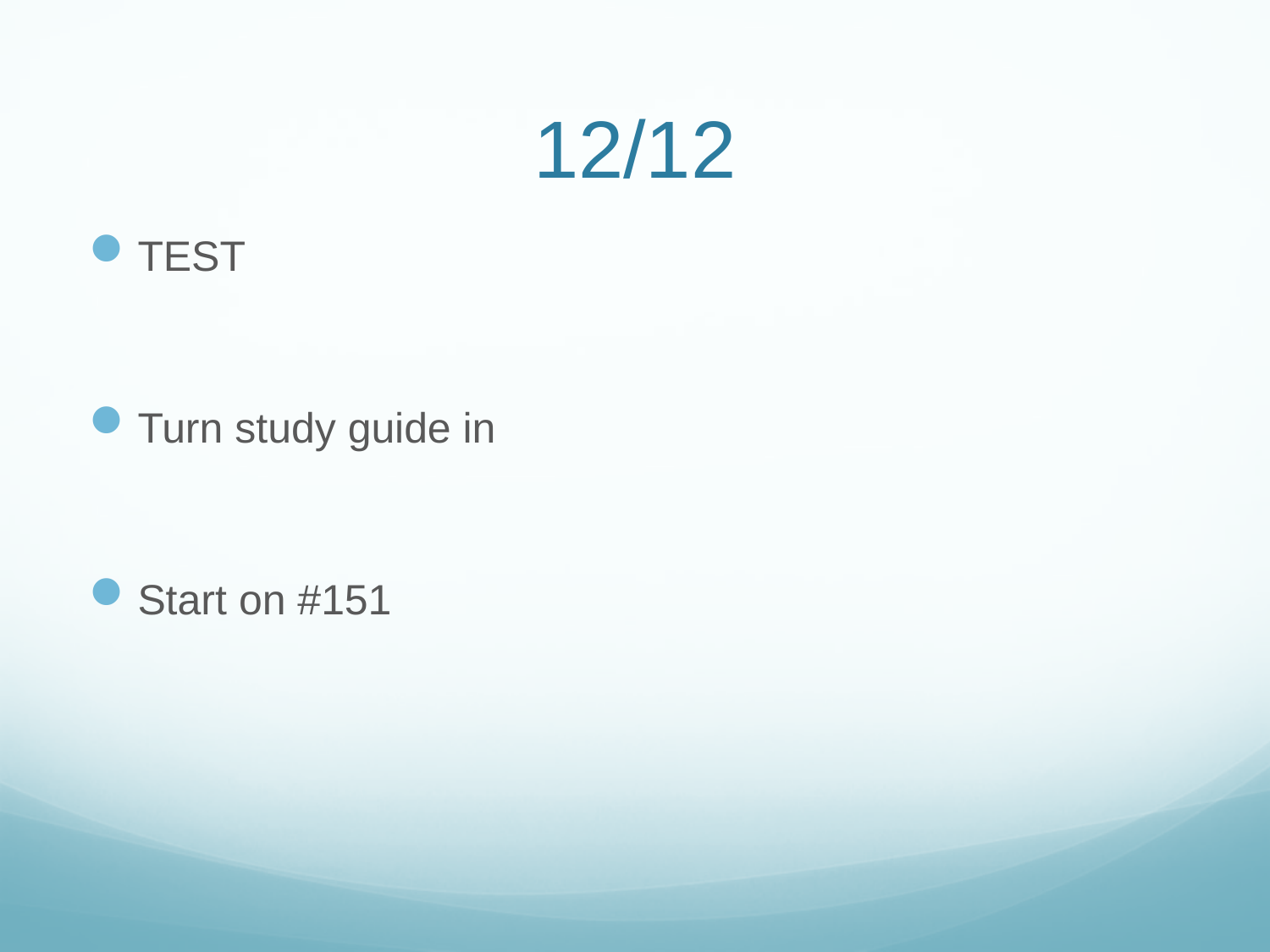

# 12/12
TEST

Turn study guide in

Start on #151